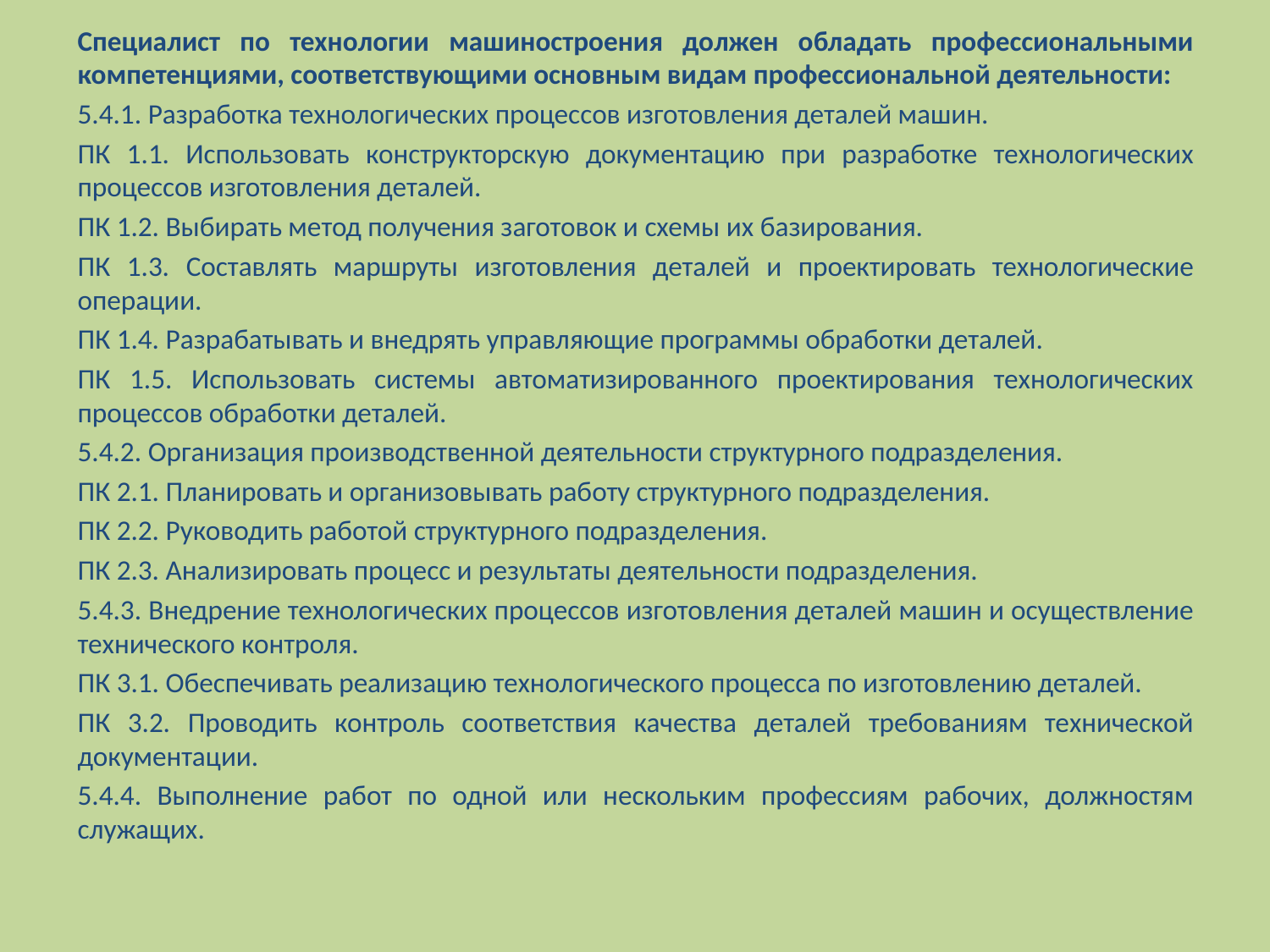

Специалист по технологии машиностроения должен обладать профессиональными компетенциями, соответствующими основным видам профессиональной деятельности:
5.4.1. Разработка технологических процессов изготовления деталей машин.
ПК 1.1. Использовать конструкторскую документацию при разработке технологических процессов изготовления деталей.
ПК 1.2. Выбирать метод получения заготовок и схемы их базирования.
ПК 1.3. Составлять маршруты изготовления деталей и проектировать технологические операции.
ПК 1.4. Разрабатывать и внедрять управляющие программы обработки деталей.
ПК 1.5. Использовать системы автоматизированного проектирования технологических процессов обработки деталей.
5.4.2. Организация производственной деятельности структурного подразделения.
ПК 2.1. Планировать и организовывать работу структурного подразделения.
ПК 2.2. Руководить работой структурного подразделения.
ПК 2.3. Анализировать процесс и результаты деятельности подразделения.
5.4.3. Внедрение технологических процессов изготовления деталей машин и осуществление технического контроля.
ПК 3.1. Обеспечивать реализацию технологического процесса по изготовлению деталей.
ПК 3.2. Проводить контроль соответствия качества деталей требованиям технической документации.
5.4.4. Выполнение работ по одной или нескольким профессиям рабочих, должностям служащих.